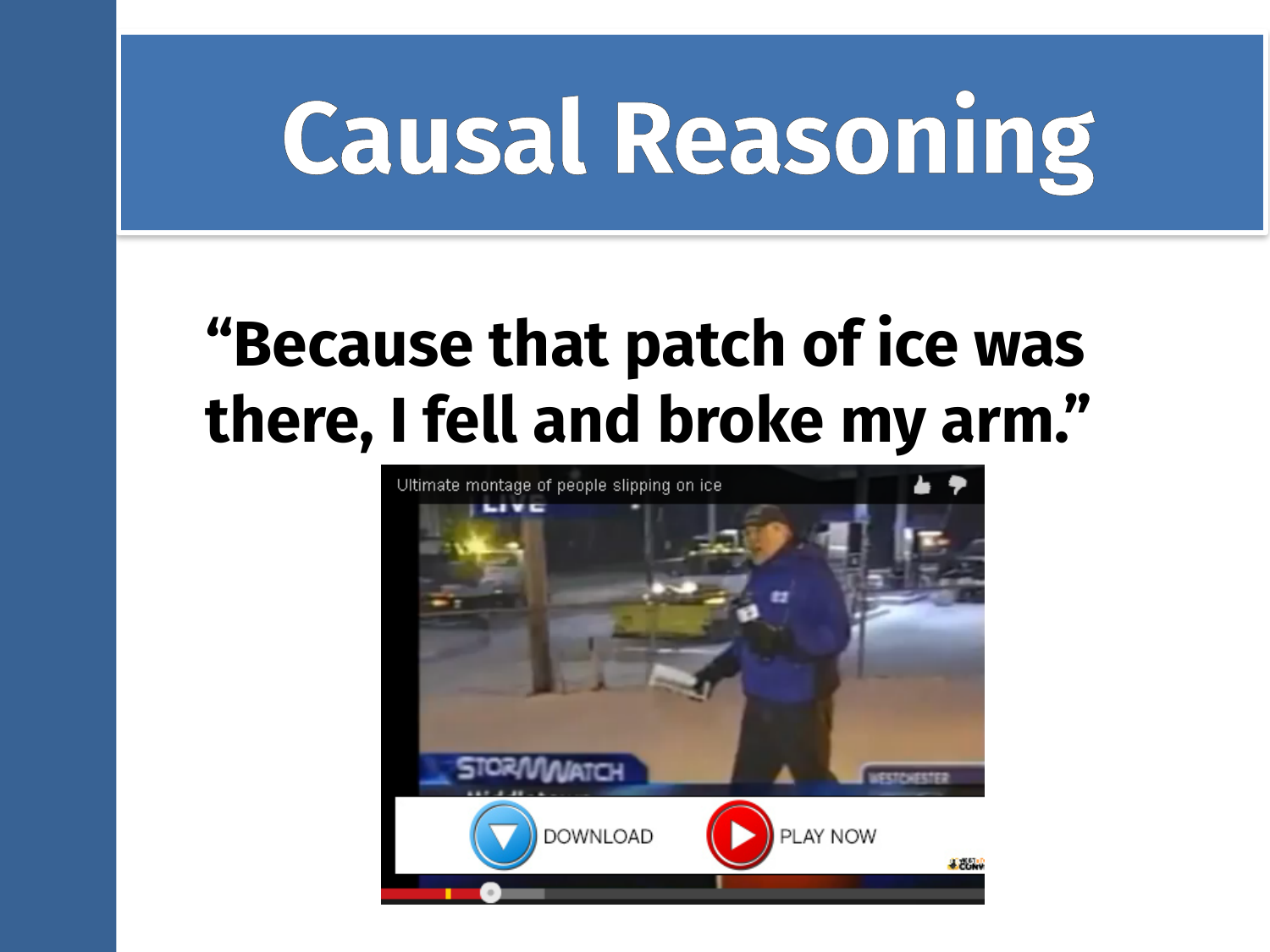

# Causal Reasoning
“Because that patch of ice was there, I fell and broke my arm.”